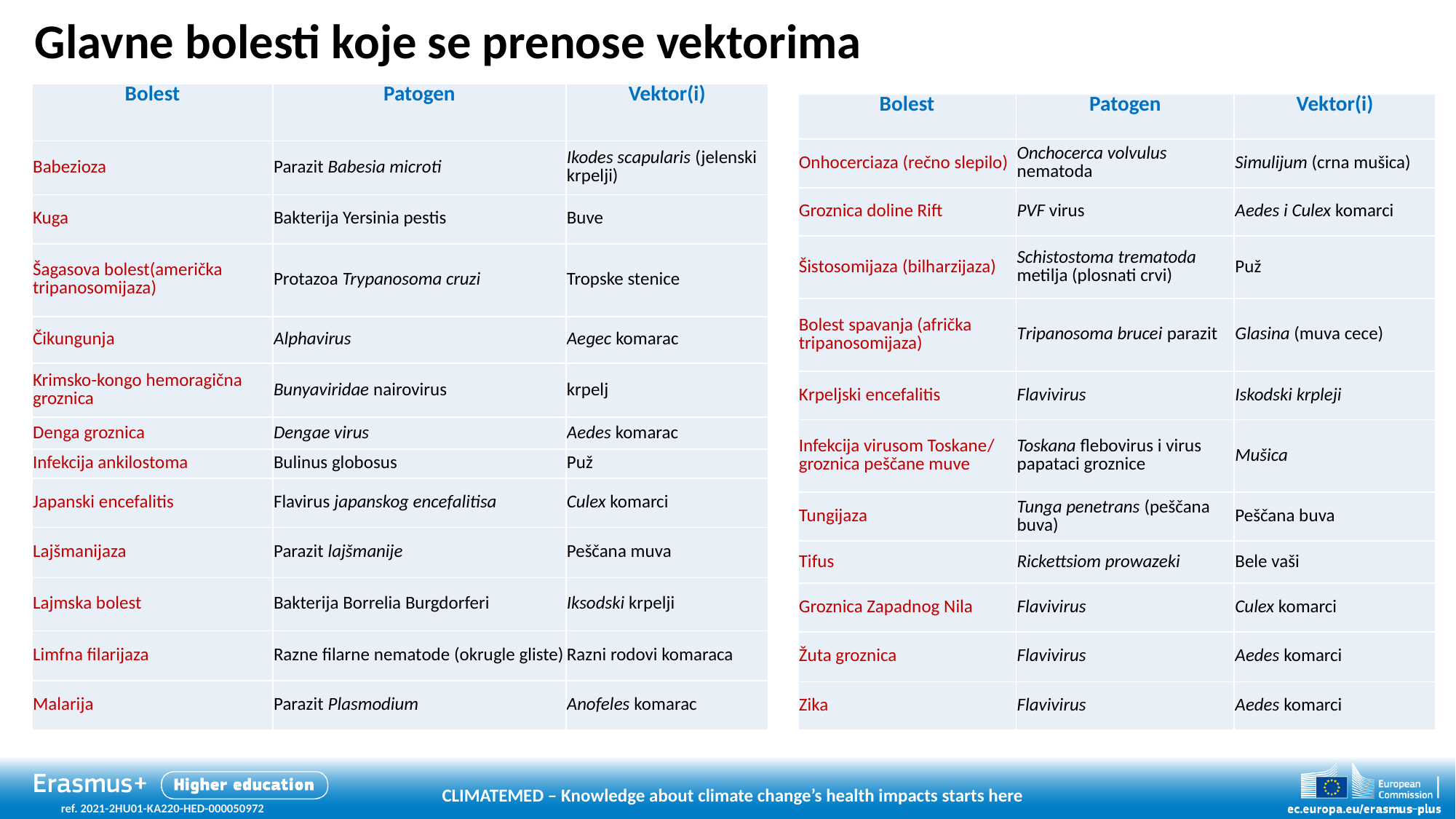

# Glavne bolesti koje se prenose vektorima
| Bolest | Patogen | Vektor(i) |
| --- | --- | --- |
| Babezioza | Parazit Babesia microti | Ikodes scapularis (jelenski krpelji) |
| Kuga | Bakterija Yersinia pestis | Buve |
| Šagasova bolest(američka tripanosomijaza) | Protazoa Trypanosoma cruzi | Tropske stenice |
| Čikungunjа | Аlphavirus | Аедес komarac |
| Krimsko-kongo hemoragična groznica | Bunyaviridae nairovirus | krpelj |
| Denga groznica | Dengae virus | Aedes komarac |
| Infekcija ankilostoma | Bulinus globosus | Puž |
| Japanski encefalitis | Flavirus japanskog encefalitisa | Culex komarci |
| Lajšmanijaza | Parazit lajšmanije | Peščana muva |
| Lajmska bolest | Bakterija Borrelia Burgdorferi | Iksodski krpelji |
| Limfna filarijaza | Razne filarne nematode (okrugle gliste) | Razni rodovi komaraca |
| Malarija | Parazit Plasmodium | Anofeles komarac |
| Bolest | Patogen | Vektor(i) |
| --- | --- | --- |
| Onhocerciaza (rečno slepilo) | Оnchocerca volvulus nematoda | Simulijum (crna mušica) |
| Groznica doline Rift | PVF virus | Aedes i Culex komarci |
| Šistosomijaza (bilharzijaza) | Schistostoma trematoda metilja (plosnati crvi) | Puž |
| Bolest spavanja (afrička tripanosomijaza) | Тripanosoma brucei parazit | Glasina (muva cece) |
| Krpeljski encefalitis | Flavivirus | Iskodski krpleji |
| Infekcija virusom Toskane/ groznica peščane muve | Toskana flebovirus i virus papataci groznice | Mušica |
| Tungijaza | Tunga penetrans (peščana buva) | Peščana buva |
| Tifus | Rickettsiom prowazeki | Bele vaši |
| Groznica Zapadnog Nila | Flavivirus | Culex komarci |
| Žuta groznica | Flavivirus | Aedes komarci |
| Zika | Flavivirus | Aedes komarci |